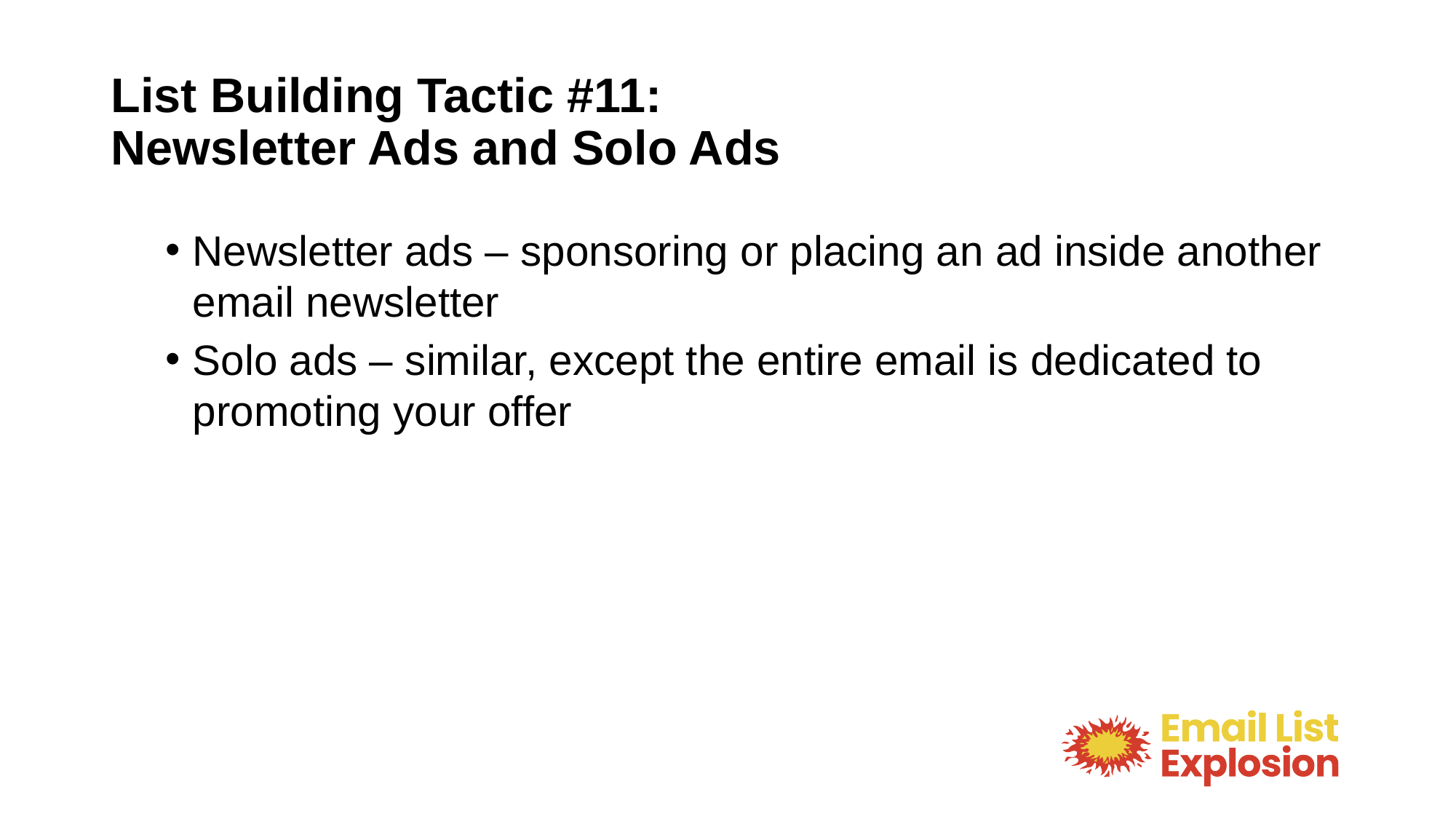

# List Building Tactic #11: Newsletter Ads and Solo Ads
Newsletter ads – sponsoring or placing an ad inside another email newsletter
Solo ads – similar, except the entire email is dedicated to promoting your offer